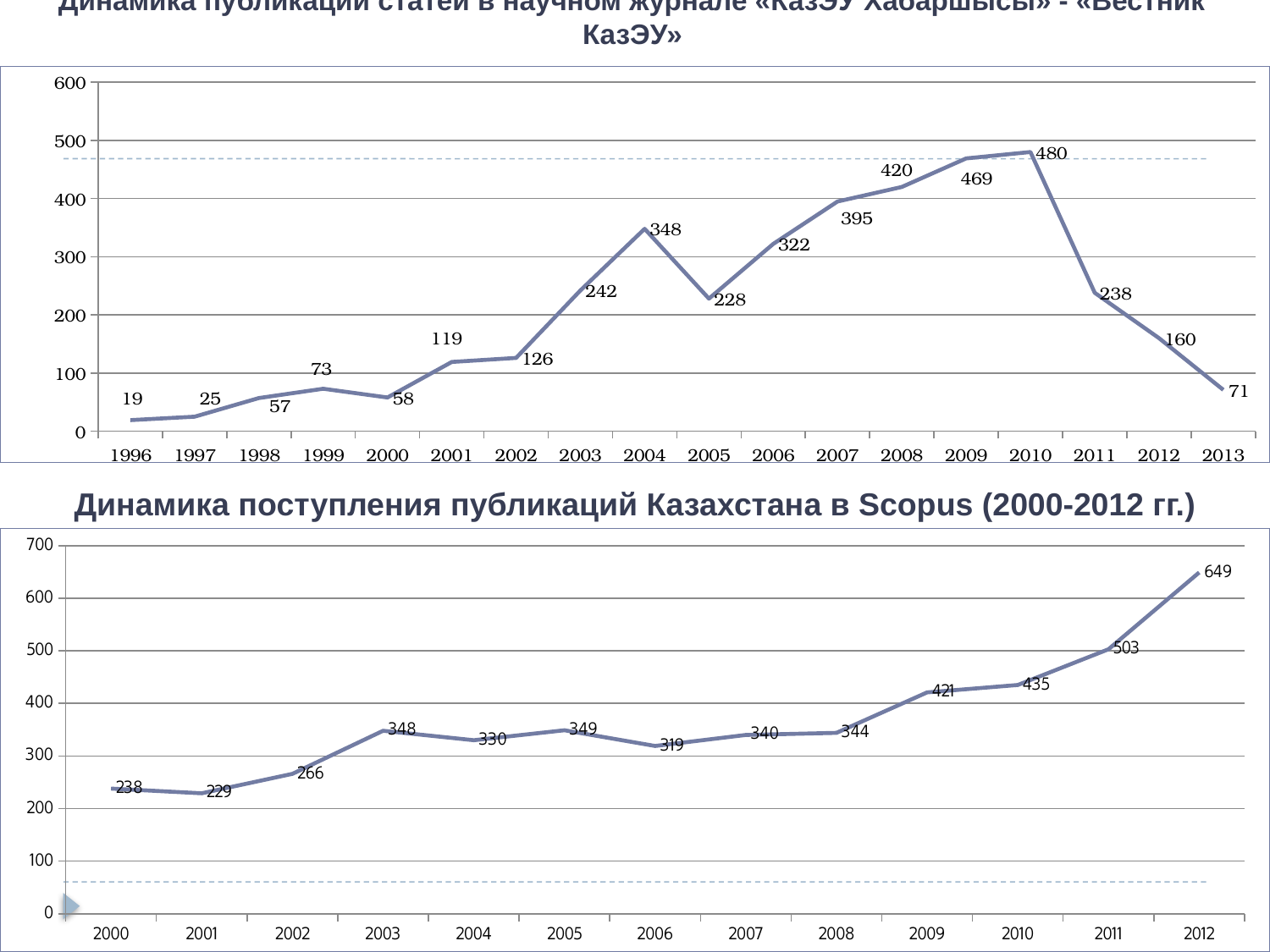

# Динамика публикации статей в научном журнале «КазЭУ Хабаршысы» - «Вестник КазЭУ»

### Chart

| Category |  |
|---|---|
| 1996 | 19.0 |
| 1997 | 25.0 |
| 1998 | 57.0 |
| 1999 | 73.0 |
| 2000 | 58.0 |
| 2001 | 119.0 |
| 2002 | 126.0 |
| 2003 | 242.0 |
| 2004 | 348.0 |
| 2005 | 228.0 |
| 2006 | 322.0 |
| 2007 | 395.0 |
| 2008 | 420.0 |
| 2009 | 469.0 |
| 2010 | 480.0 |
| 2011 | 238.0 |
| 2012 | 160.0 |
| 2013 | 71.0 |
Динамика поступления публикаций Казахстана в Scopus (2000-2012 гг.)

### Chart

| Category |  |
|---|---|
| 2000 | 238.0 |
| 2001 | 229.0 |
| 2002 | 266.0 |
| 2003 | 348.0 |
| 2004 | 330.0 |
| 2005 | 349.0 |
| 2006 | 319.0 |
| 2007 | 340.0 |
| 2008 | 344.0 |
| 2009 | 421.0 |
| 2010 | 435.0 |
| 2011 | 503.0 |
| 2012 | 649.0 |